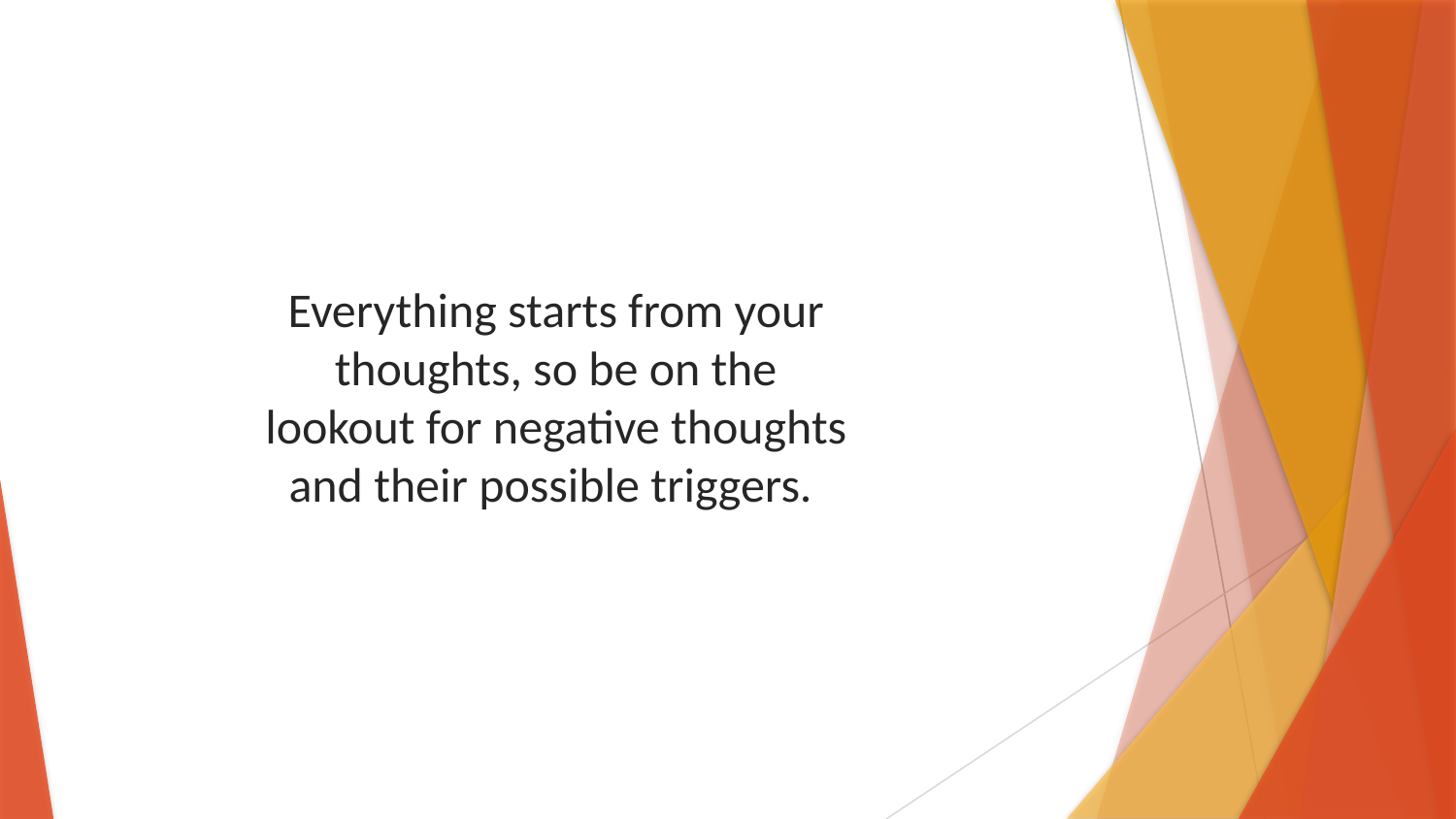

Everything starts from your thoughts, so be on the lookout for negative thoughts and their possible triggers.